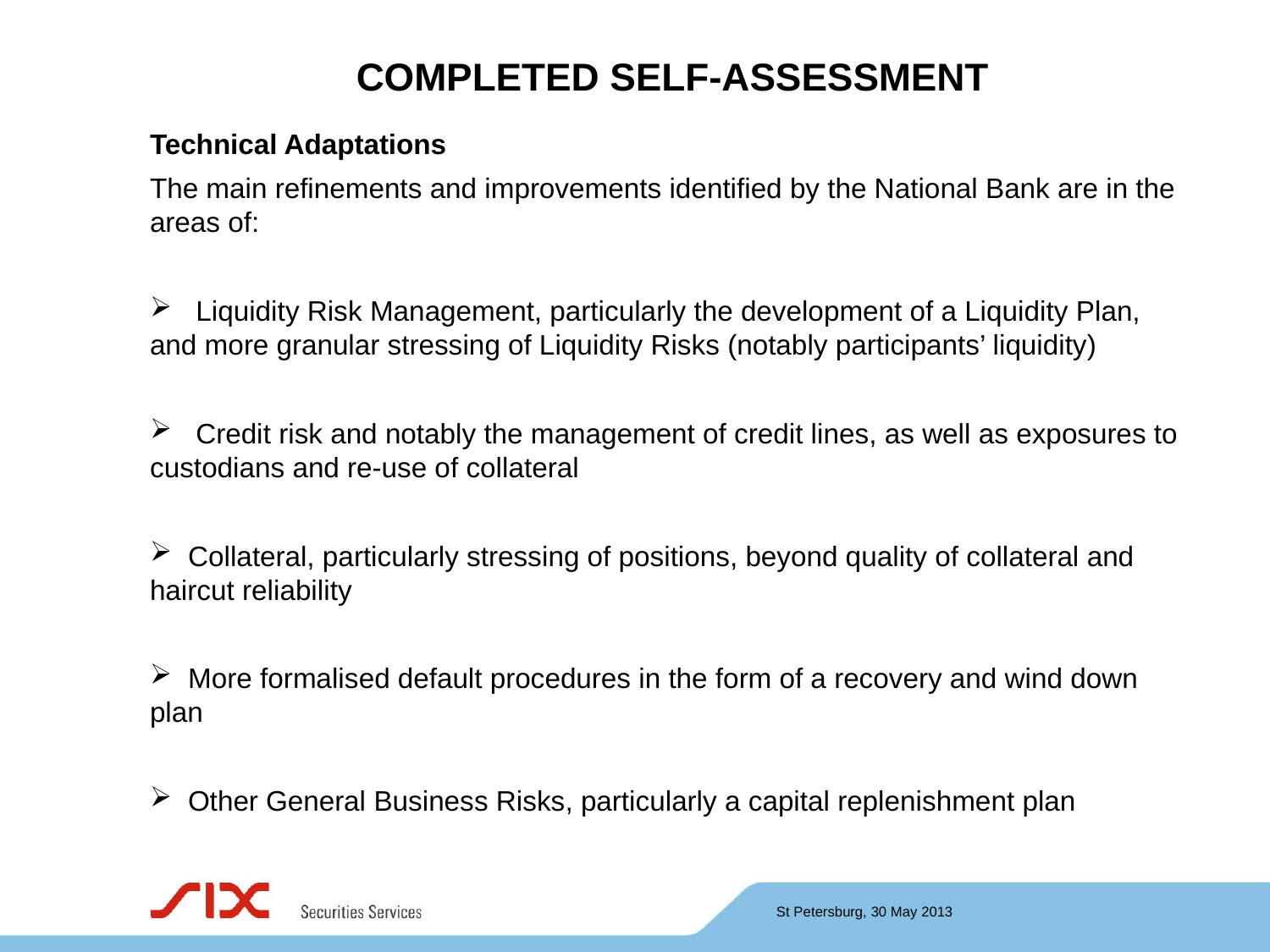

# COMPLETED SELF-ASSESSMENT
Technical Adaptations
The main refinements and improvements identified by the National Bank are in the areas of:

   Liquidity Risk Management, particularly the development of a Liquidity Plan, and more granular stressing of Liquidity Risks (notably participants’ liquidity)

   Credit risk and notably the management of credit lines, as well as exposures to custodians and re-use of collateral

  Collateral, particularly stressing of positions, beyond quality of collateral and haircut reliability

  More formalised default procedures in the form of a recovery and wind down plan

  Other General Business Risks, particularly a capital replenishment plan